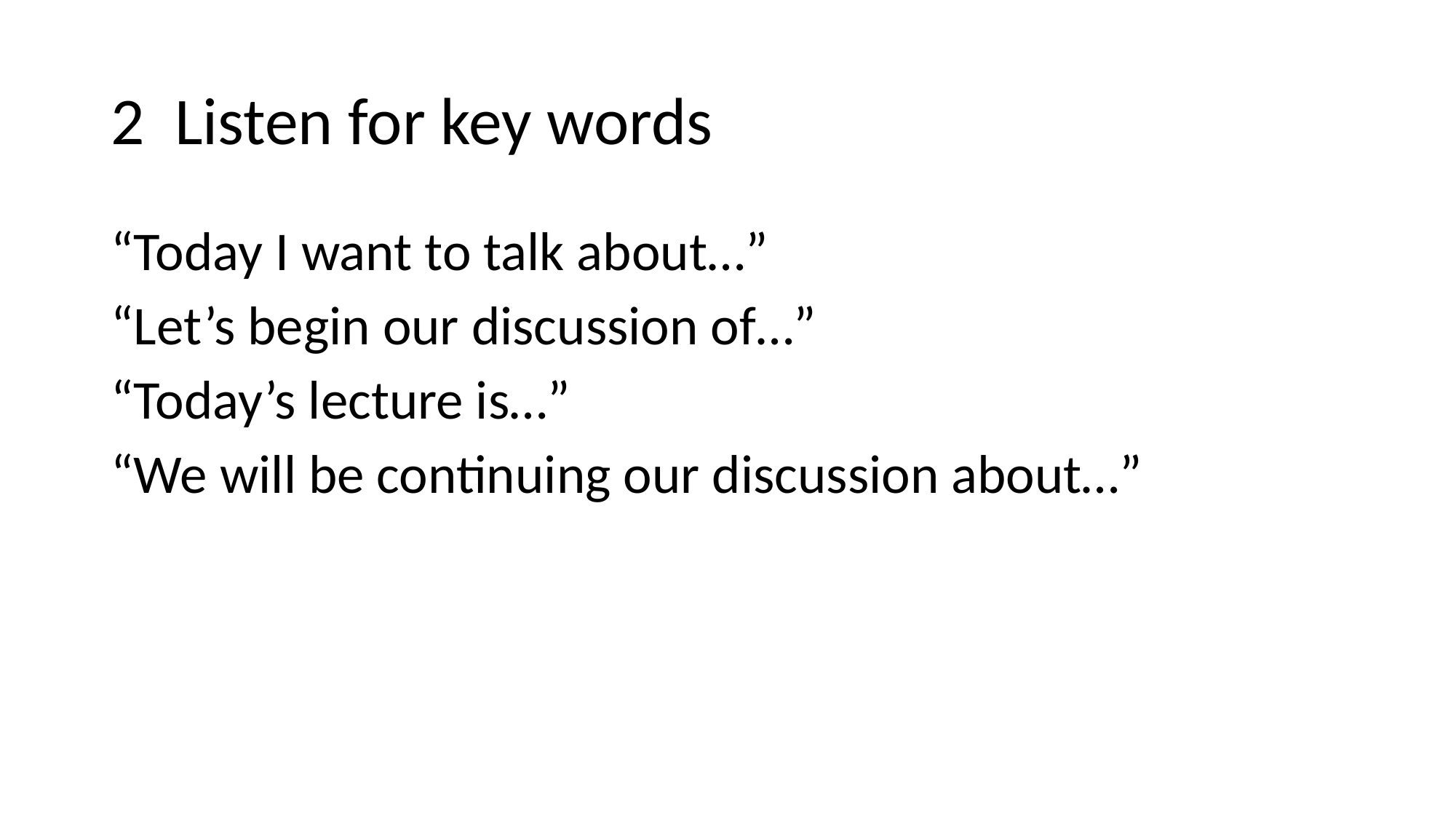

# 2  Listen for key words
“Today I want to talk about…”
“Let’s begin our discussion of…”
“Today’s lecture is…”
“We will be continuing our discussion about…”